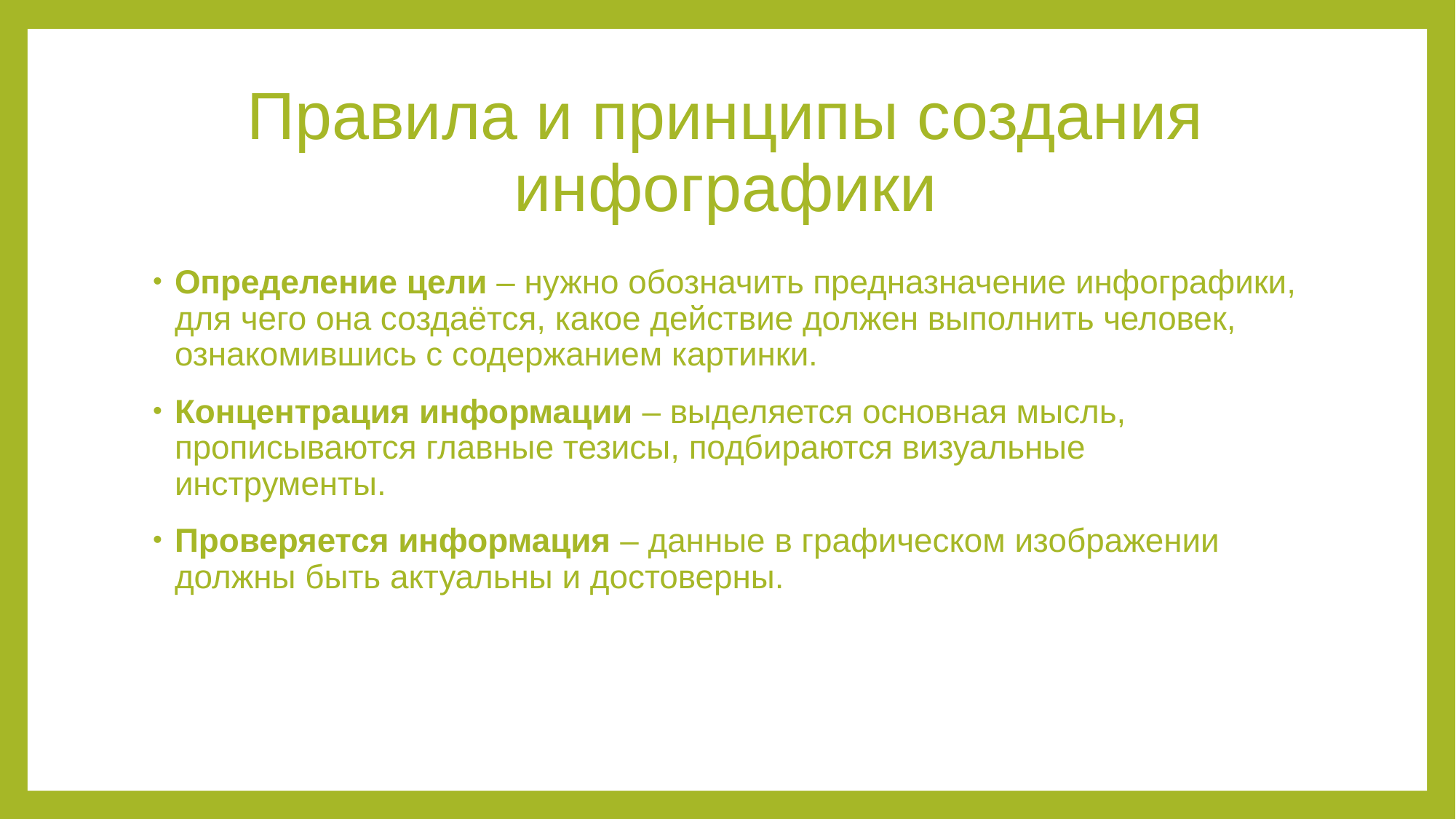

# Правила и принципы создания инфографики
Определение цели – нужно обозначить предназначение инфографики, для чего она создаётся, какое действие должен выполнить человек, ознакомившись с содержанием картинки.
Концентрация информации – выделяется основная мысль, прописываются главные тезисы, подбираются визуальные инструменты.
Проверяется информация – данные в графическом изображении должны быть актуальны и достоверны.